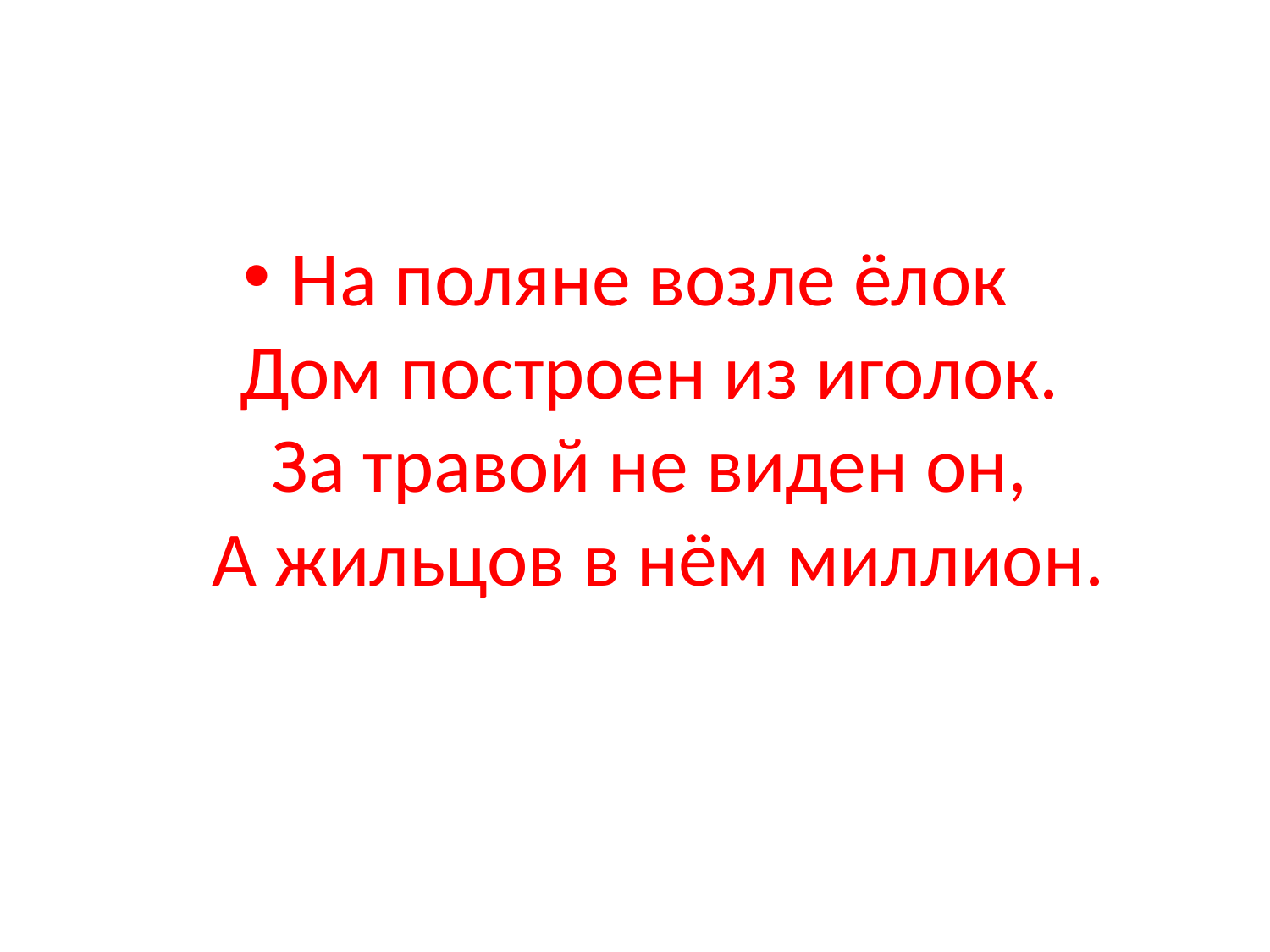

#
На поляне возле ёлок
Дом построен из иголок.
За травой не виден он,
А жильцов в нём миллион.